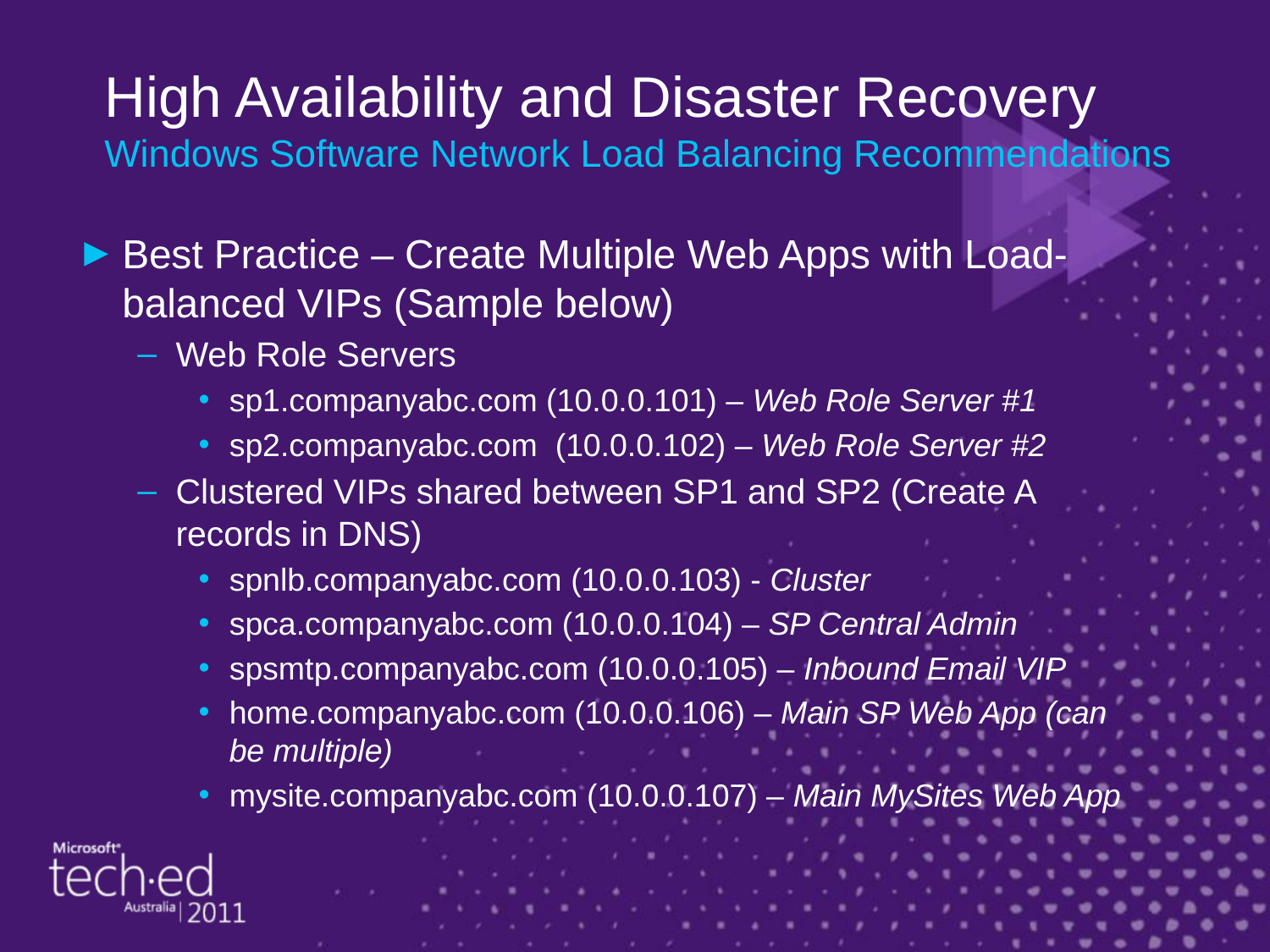

# High Availability and Disaster Recovery Windows Software Network Load Balancing Recommendations
Best Practice – Create Multiple Web Apps with Load-balanced VIPs (Sample below)
Web Role Servers
sp1.companyabc.com (10.0.0.101) – Web Role Server #1
sp2.companyabc.com  (10.0.0.102) – Web Role Server #2
Clustered VIPs shared between SP1 and SP2 (Create A records in DNS)
spnlb.companyabc.com (10.0.0.103) - Cluster
spca.companyabc.com (10.0.0.104) – SP Central Admin
spsmtp.companyabc.com (10.0.0.105) – Inbound Email VIP
home.companyabc.com (10.0.0.106) – Main SP Web App (can be multiple)
mysite.companyabc.com (10.0.0.107) – Main MySites Web App